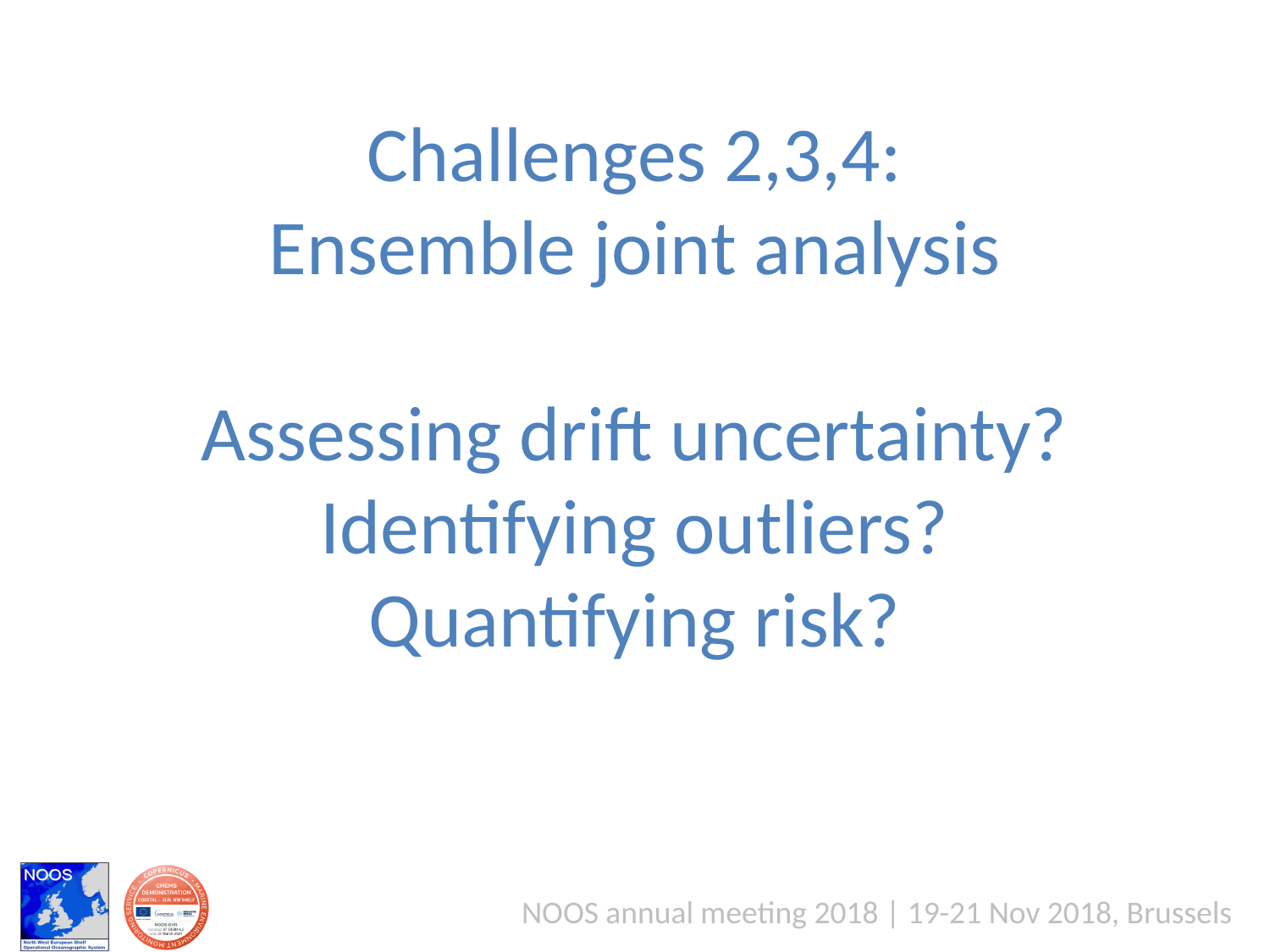

Challenges 2,3,4:
Ensemble joint analysis
Assessing drift uncertainty?
Identifying outliers?
Quantifying risk?